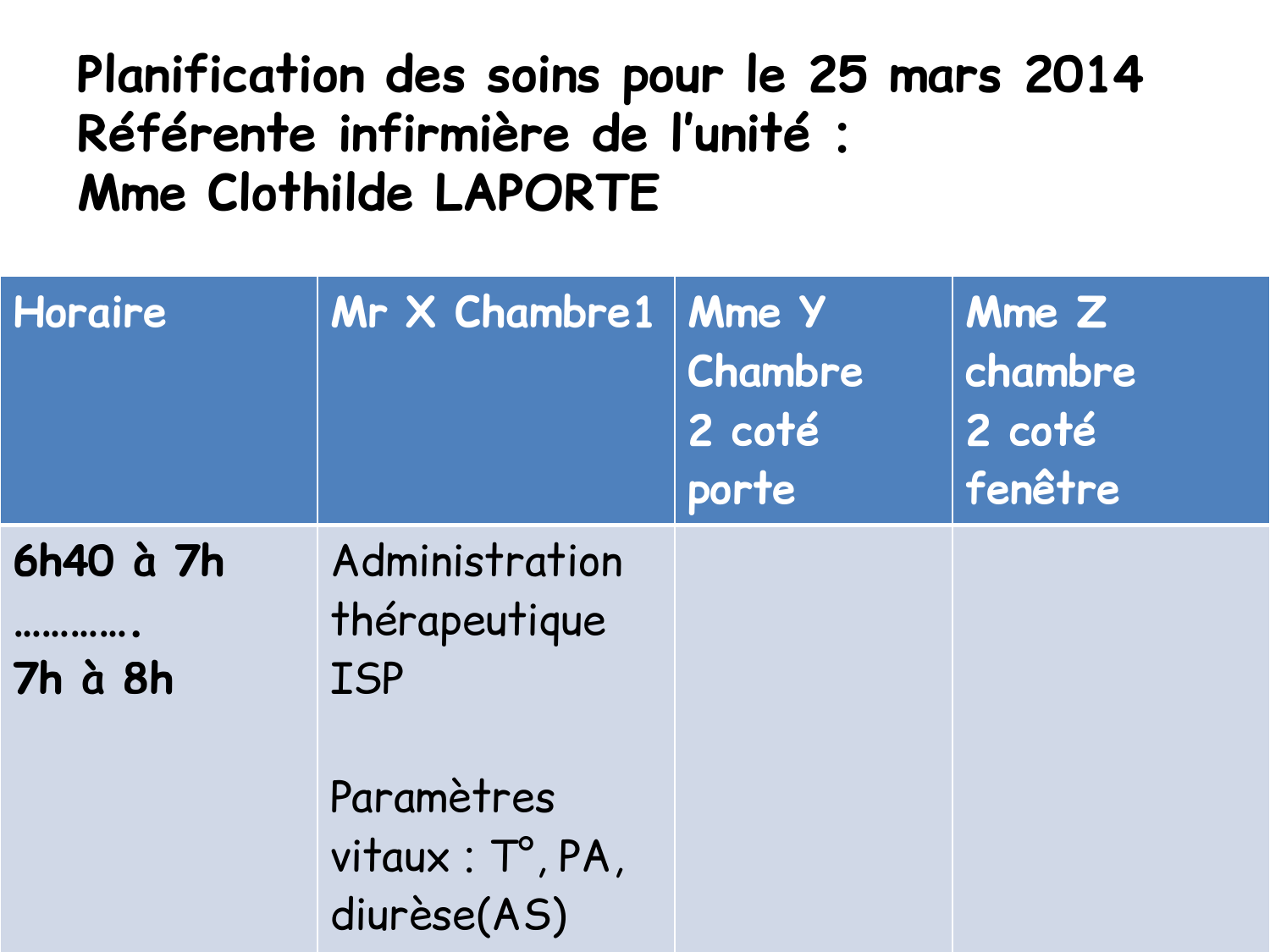

Planification des soins pour le 25 mars 2014 Référente infirmière de l’unité :
Mme Clothilde LAPORTE
| Horaire | Mr X Chambre1 | Mme Y Chambre 2 coté porte | Mme Z chambre 2 coté fenêtre |
| --- | --- | --- | --- |
| 6h40 à 7h …………. 7h à 8h | Administration thérapeutique ISP Paramètres vitaux : T°, PA, diurèse(AS) |  |  |